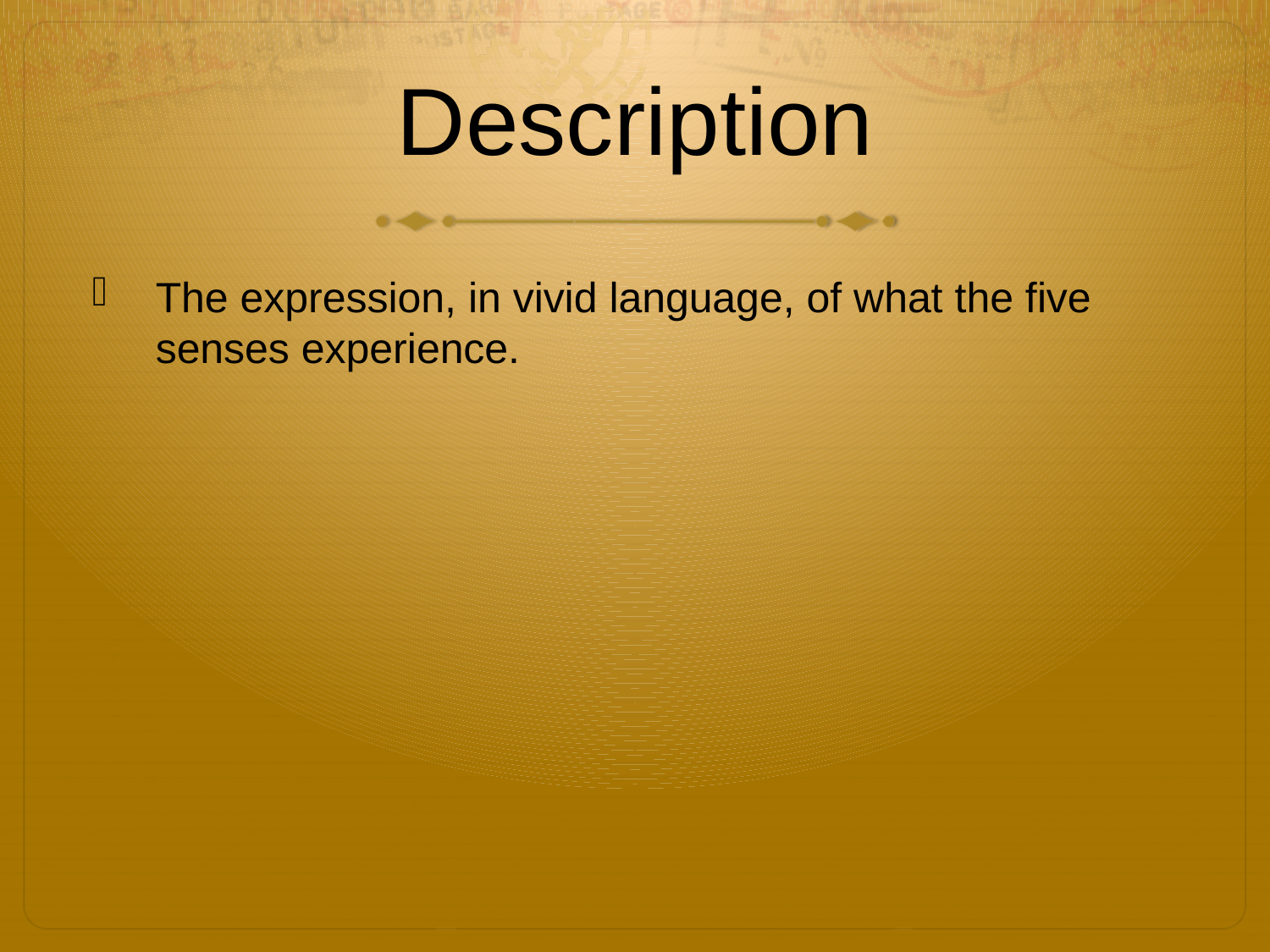

# Description
The expression, in vivid language, of what the five senses experience.